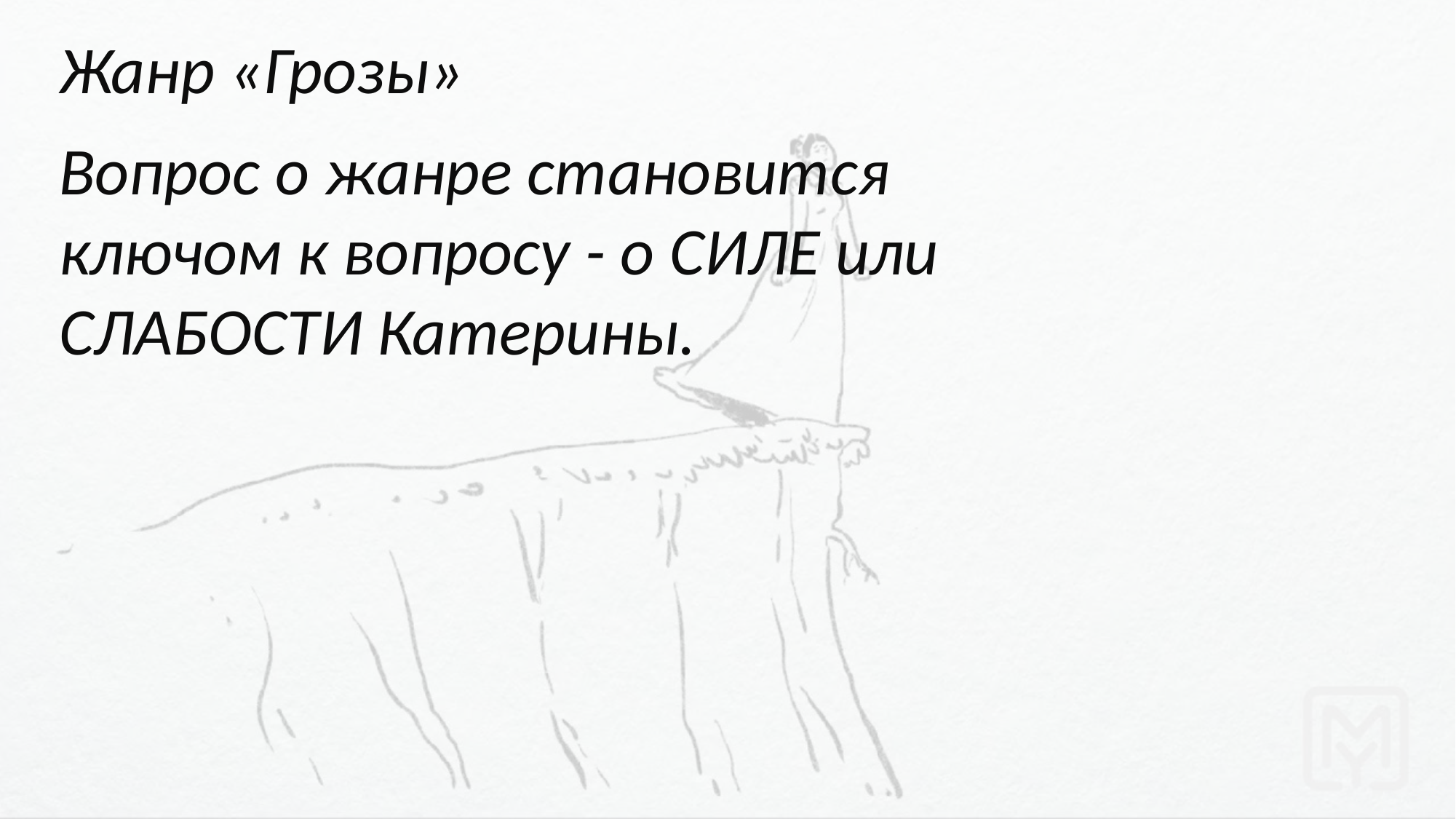

Жанр «Грозы»
Вопрос о жанре становится ключом к вопросу - о СИЛЕ или СЛАБОСТИ Катерины.